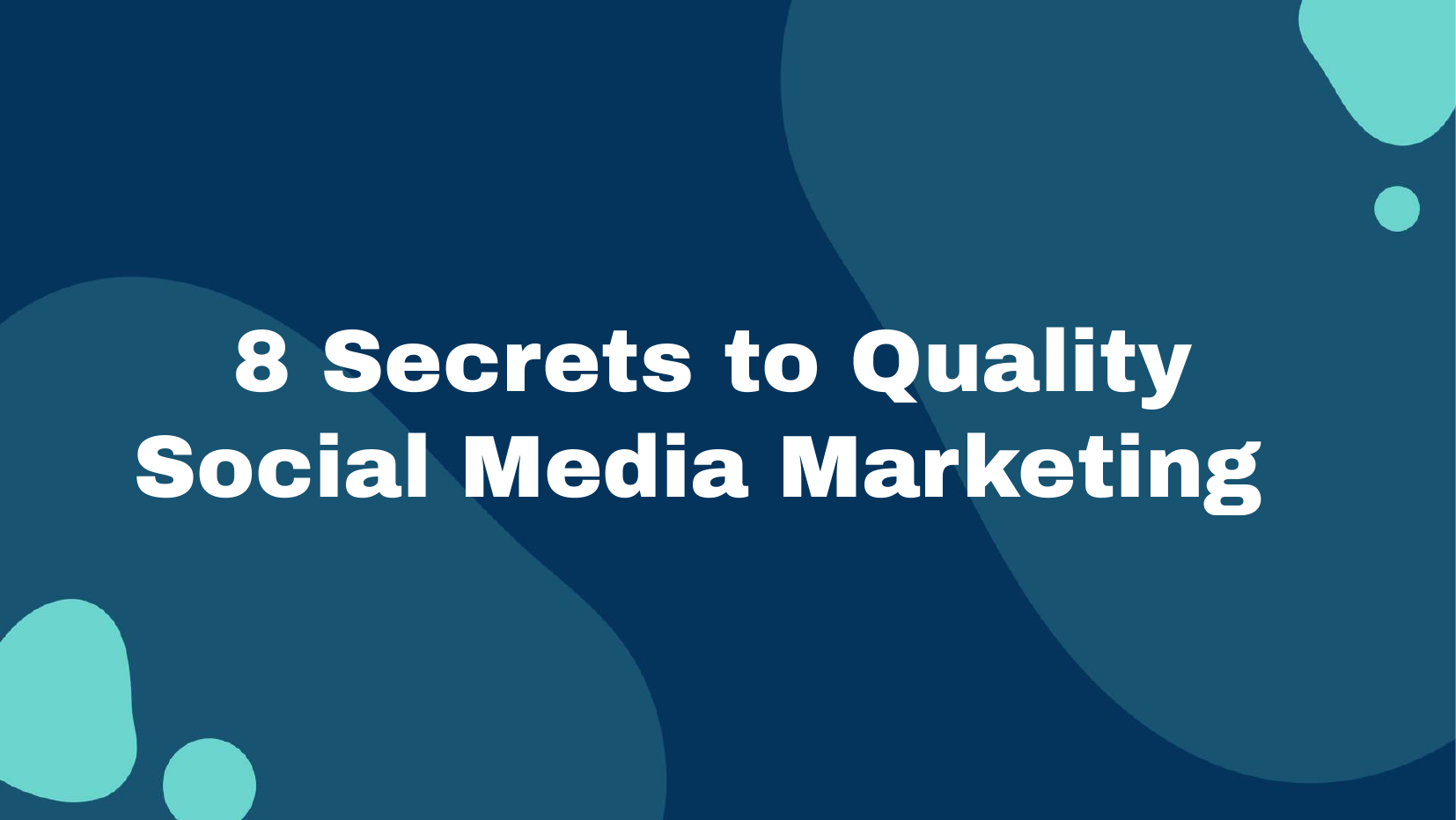

8 Secrets to Quality
Social Media Marketing